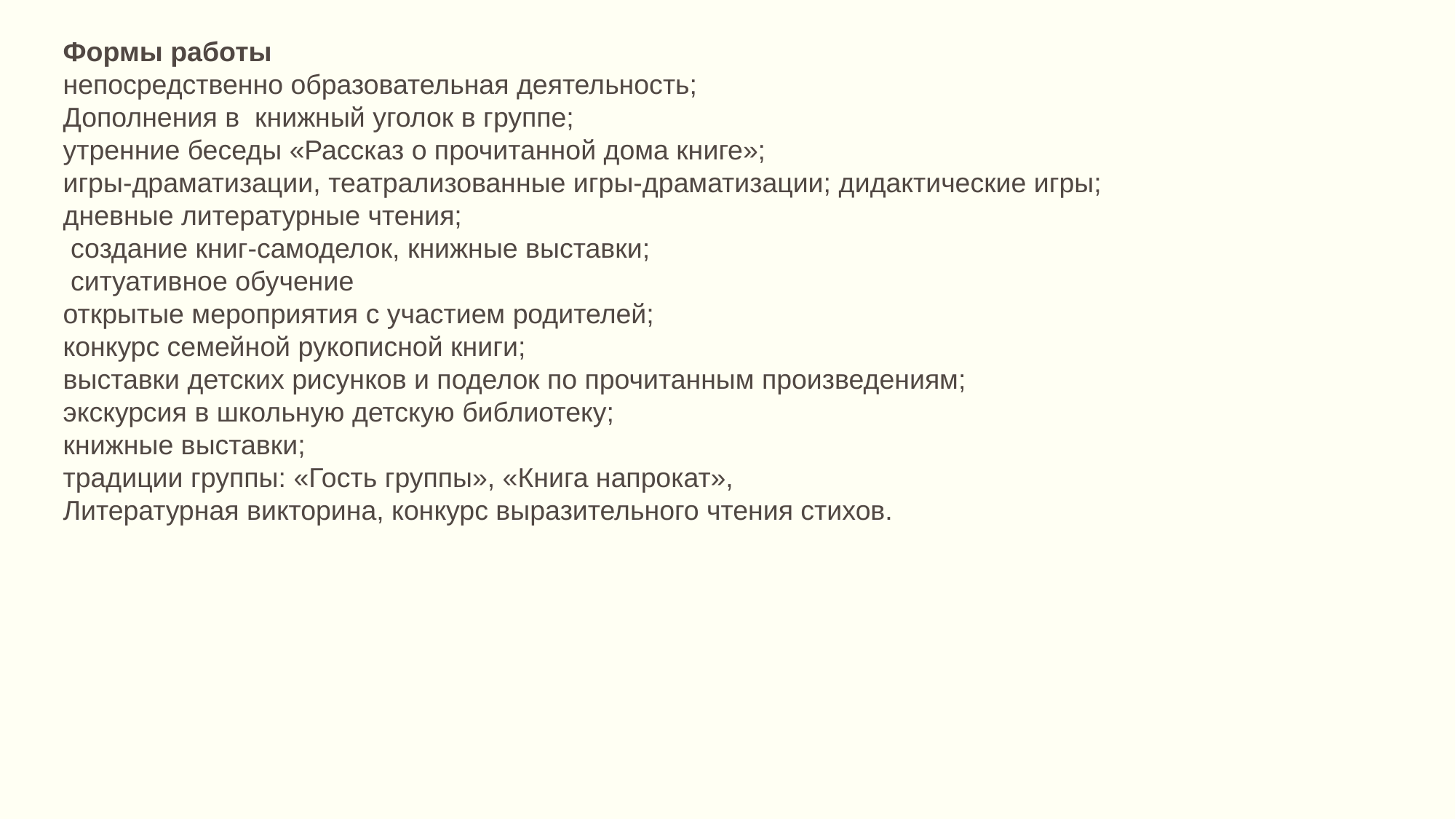

Формы работы
непосредственно образовательная деятельность;
Дополнения в  книжный уголок в группе;
утренние беседы «Рассказ о прочитанной дома книге»;
игры-драматизации, театрализованные игры-драматизации; дидактические игры;
дневные литературные чтения;
 создание книг-самоделок, книжные выставки;
 ситуативное обучение
открытые мероприятия с участием родителей;
конкурс семейной рукописной книги;
выставки детских рисунков и поделок по прочитанным произведениям;
экскурсия в школьную детскую библиотеку;
книжные выставки;
традиции группы: «Гость группы», «Книга напрокат»,
Литературная викторина, конкурс выразительного чтения стихов.